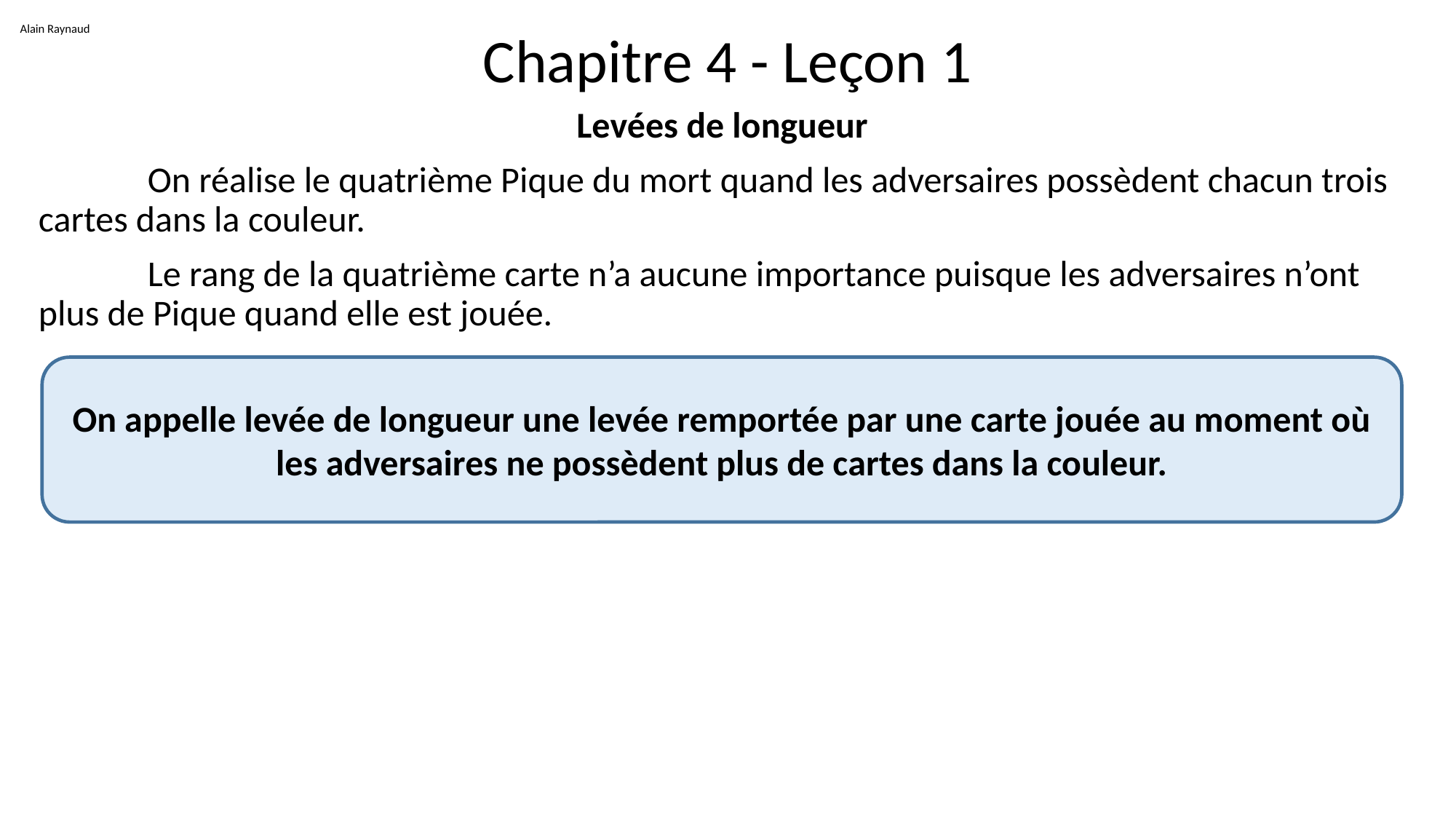

Alain Raynaud
# Chapitre 4 - Leçon 1
Levées de longueur
	On réalise le quatrième Pique du mort quand les adversaires possèdent chacun trois cartes dans la couleur.
	Le rang de la quatrième carte n’a aucune importance puisque les adversaires n’ont plus de Pique quand elle est jouée.

On appelle levée de longueur une levée remportée par une carte jouée au moment où les adversaires ne possèdent plus de cartes dans la couleur.